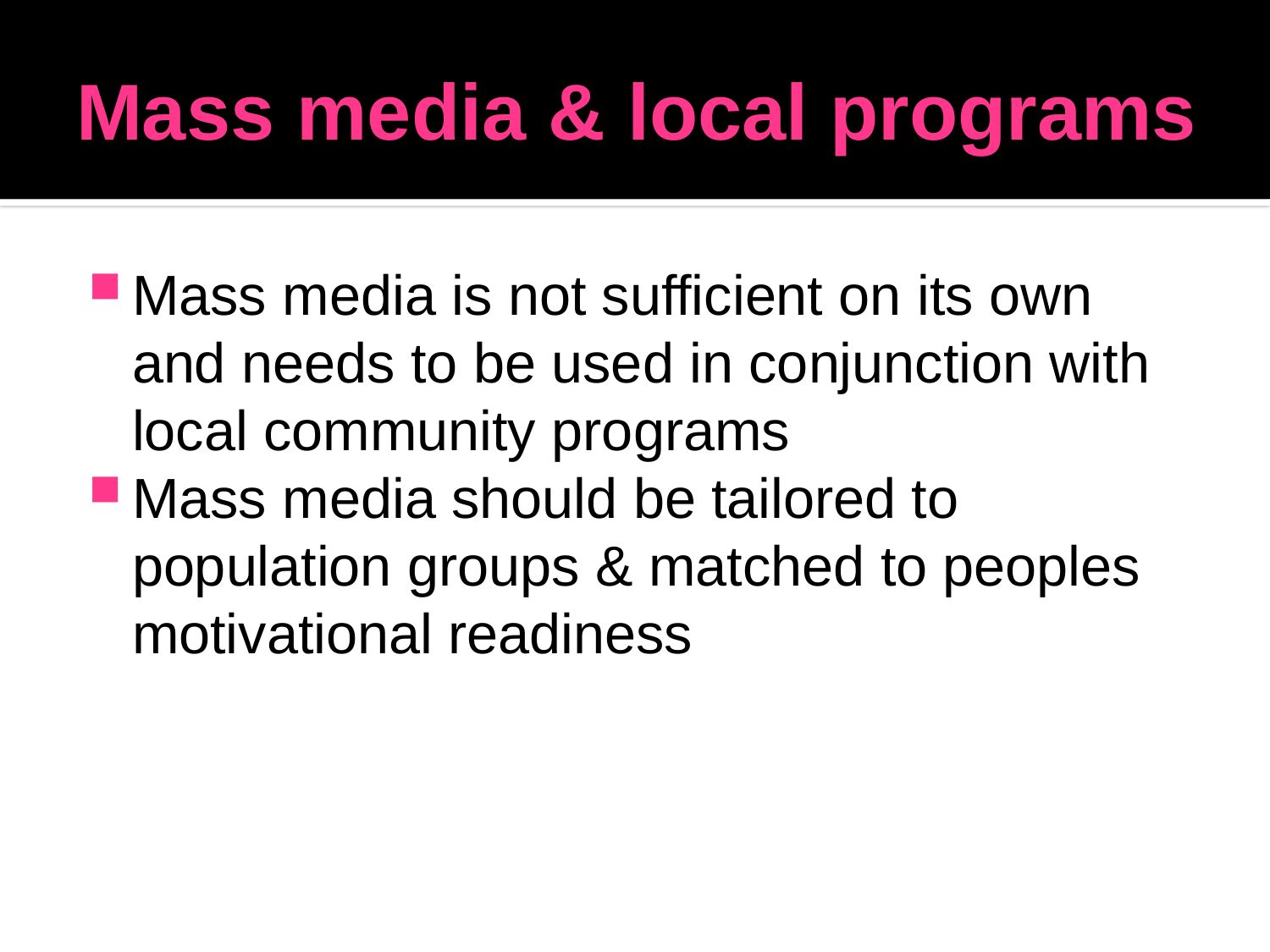

# Mass media & local programs
Mass media is not sufficient on its own and needs to be used in conjunction with local community programs
Mass media should be tailored to population groups & matched to peoples motivational readiness